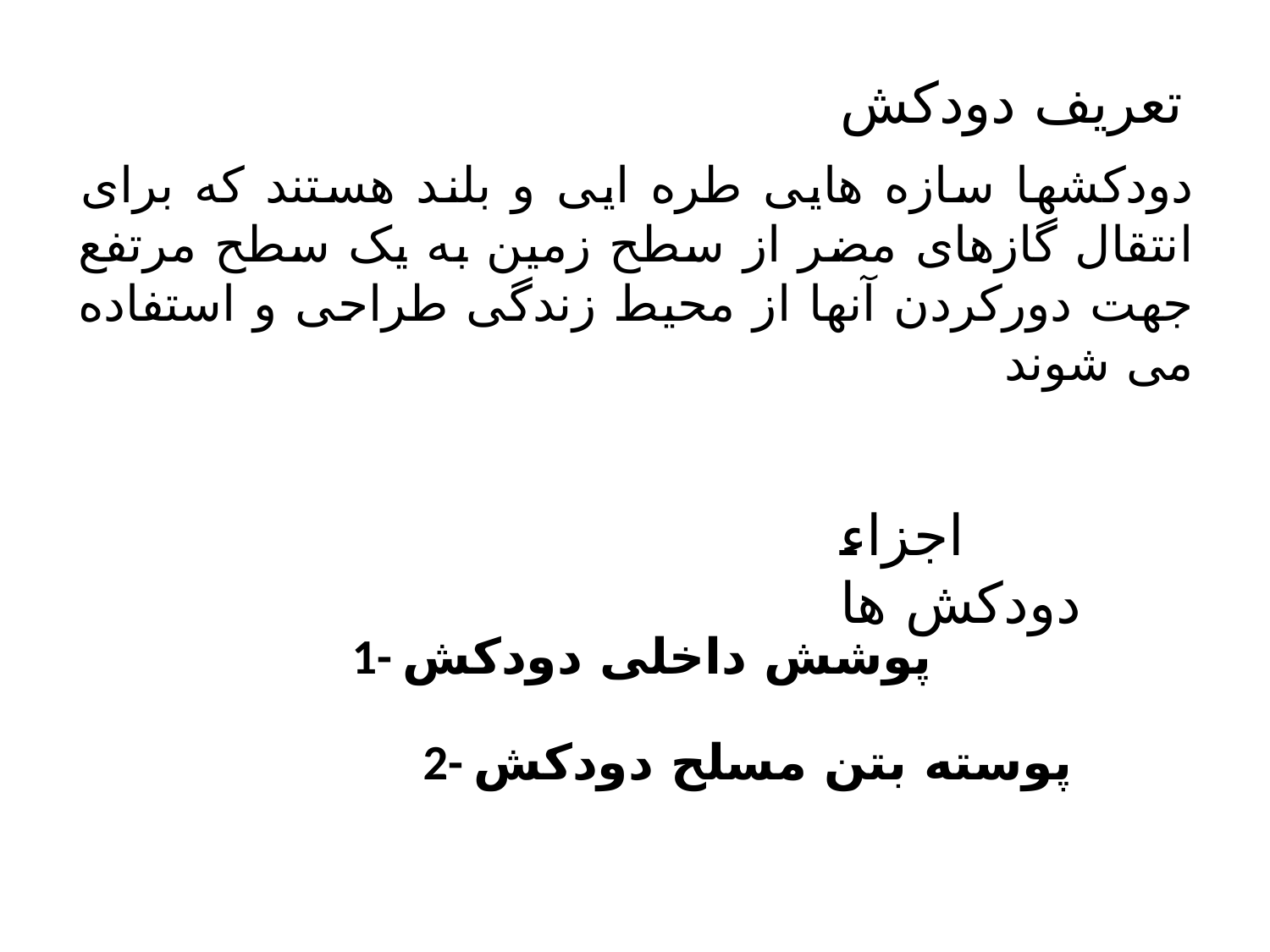

تعریف دودکش
# دودکشها سازه هایی طره ایی و بلند هستند که برای انتقال گازهای مضر از سطح زمین به یک سطح مرتفع جهت دورکردن آنها از محیط زندگی طراحی و استفاده می شوند
اجزاء دودکش ها
1- پوشش داخلی دودکش
2- پوسته بتن مسلح دودکش